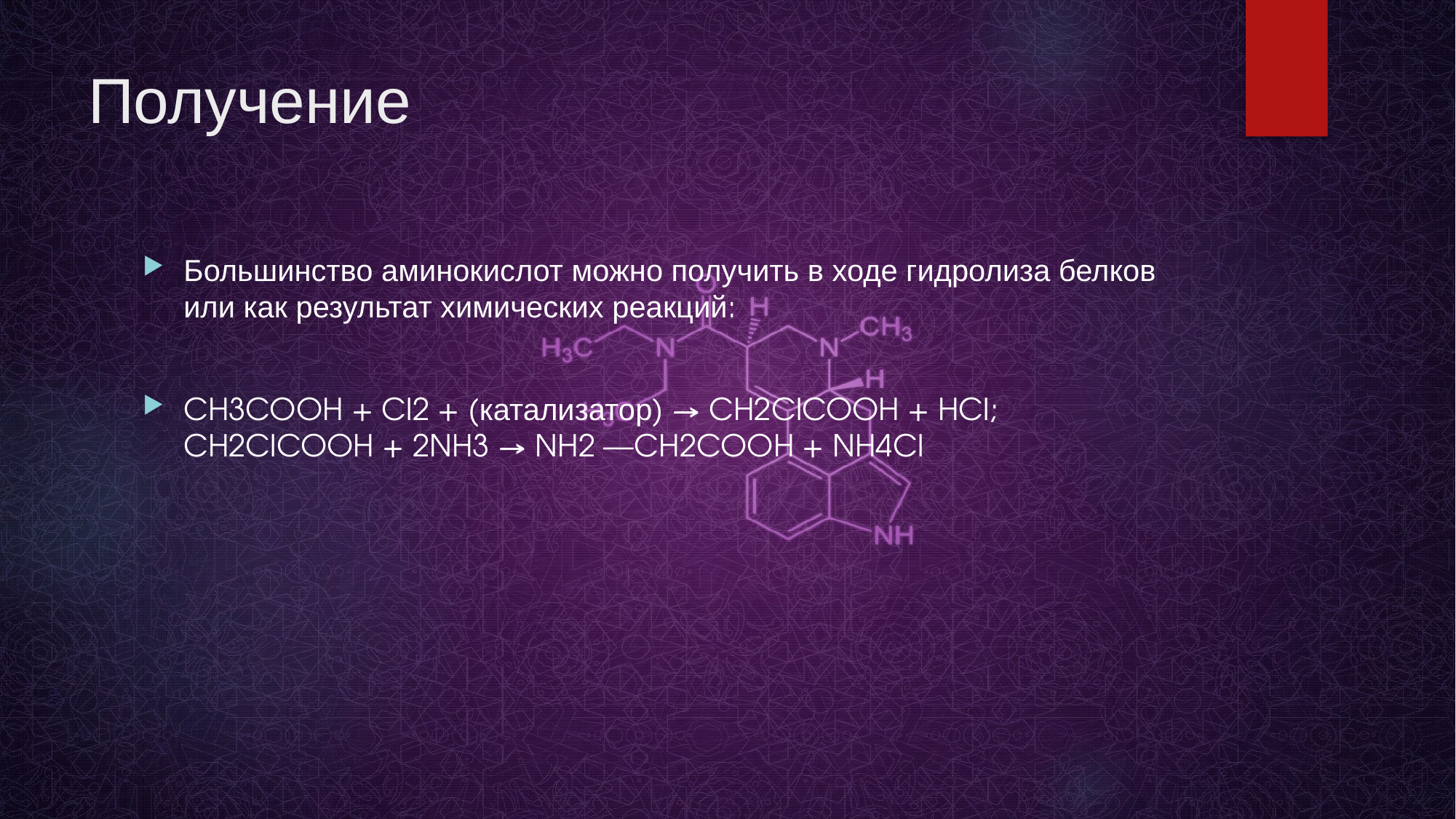

# Получение
Большинство аминокислот можно получить в ходе гидролиза белков или как результат химических реакций:

CH3COOH + Cl2 + (катализатор) → CH2ClCOOH + HCl; CH2ClCOOH + 2NH3 → NH2 —CH2COOH + NH4Cl